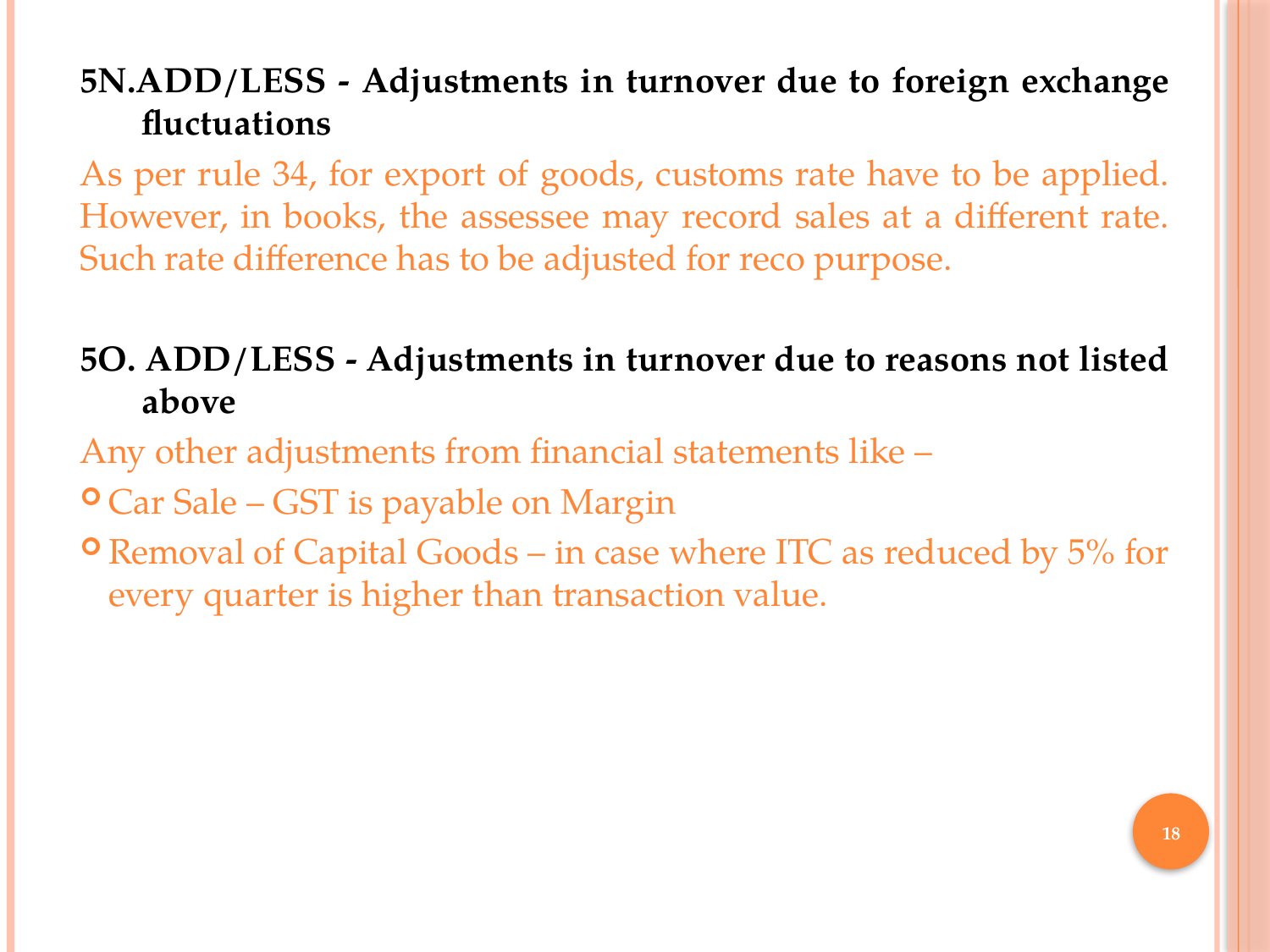

5N.ADD/LESS - Adjustments in turnover due to foreign exchange fluctuations
As per rule 34, for export of goods, customs rate have to be applied. However, in books, the assessee may record sales at a different rate. Such rate difference has to be adjusted for reco purpose.

5O. ADD/LESS - Adjustments in turnover due to reasons not listed above
Any other adjustments from financial statements like –
Car Sale – GST is payable on Margin
Removal of Capital Goods – in case where ITC as reduced by 5% for every quarter is higher than transaction value.

18